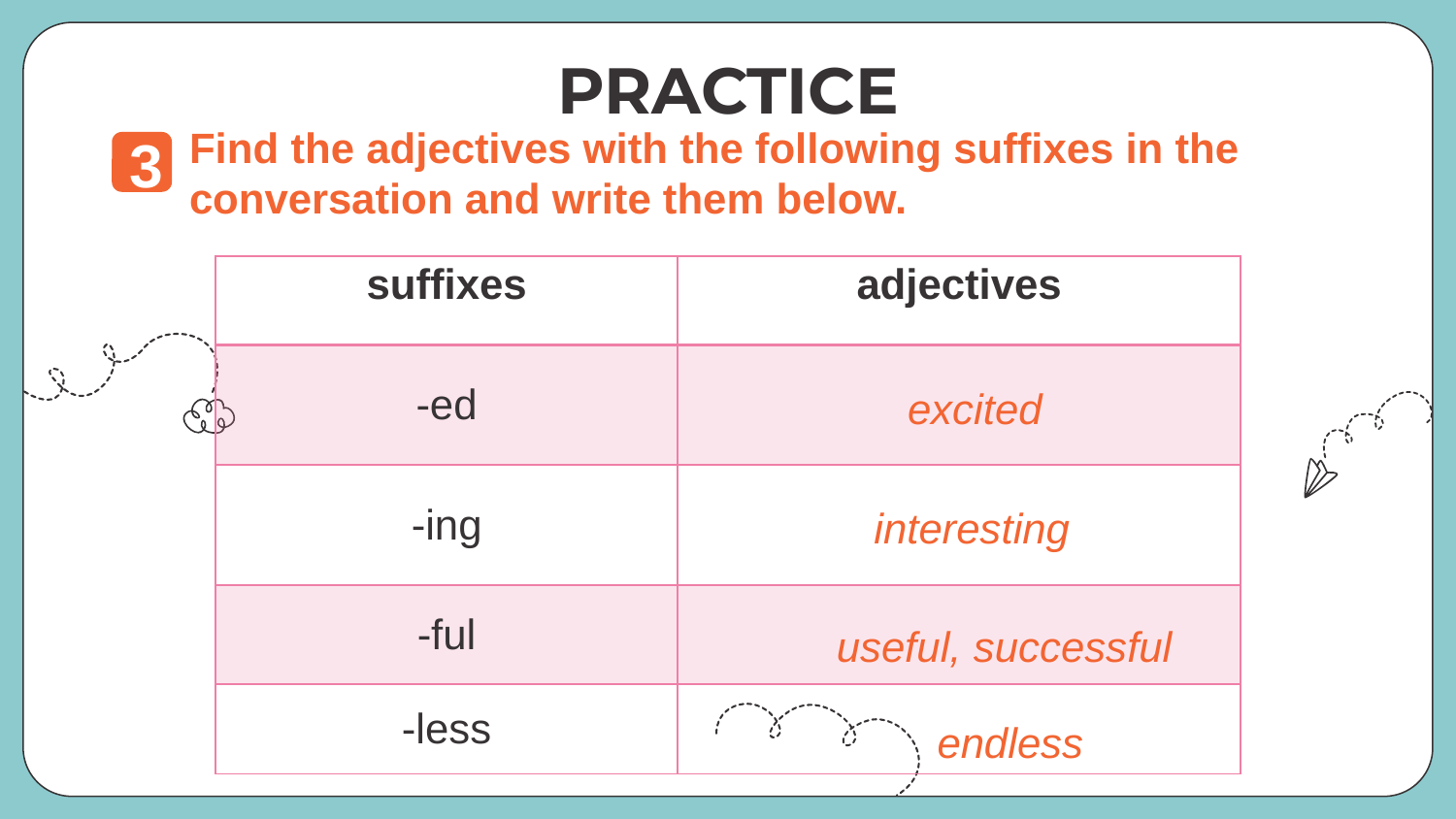

# PRACTICE
Find the adjectives with the following suffixes in the conversation and write them below.

3

| suffixes | adjectives |
| --- | --- |
| -ed |  |
| -ing |  |
| -ful |  |
| -less |  |
excited
interesting
useful, successful
endless